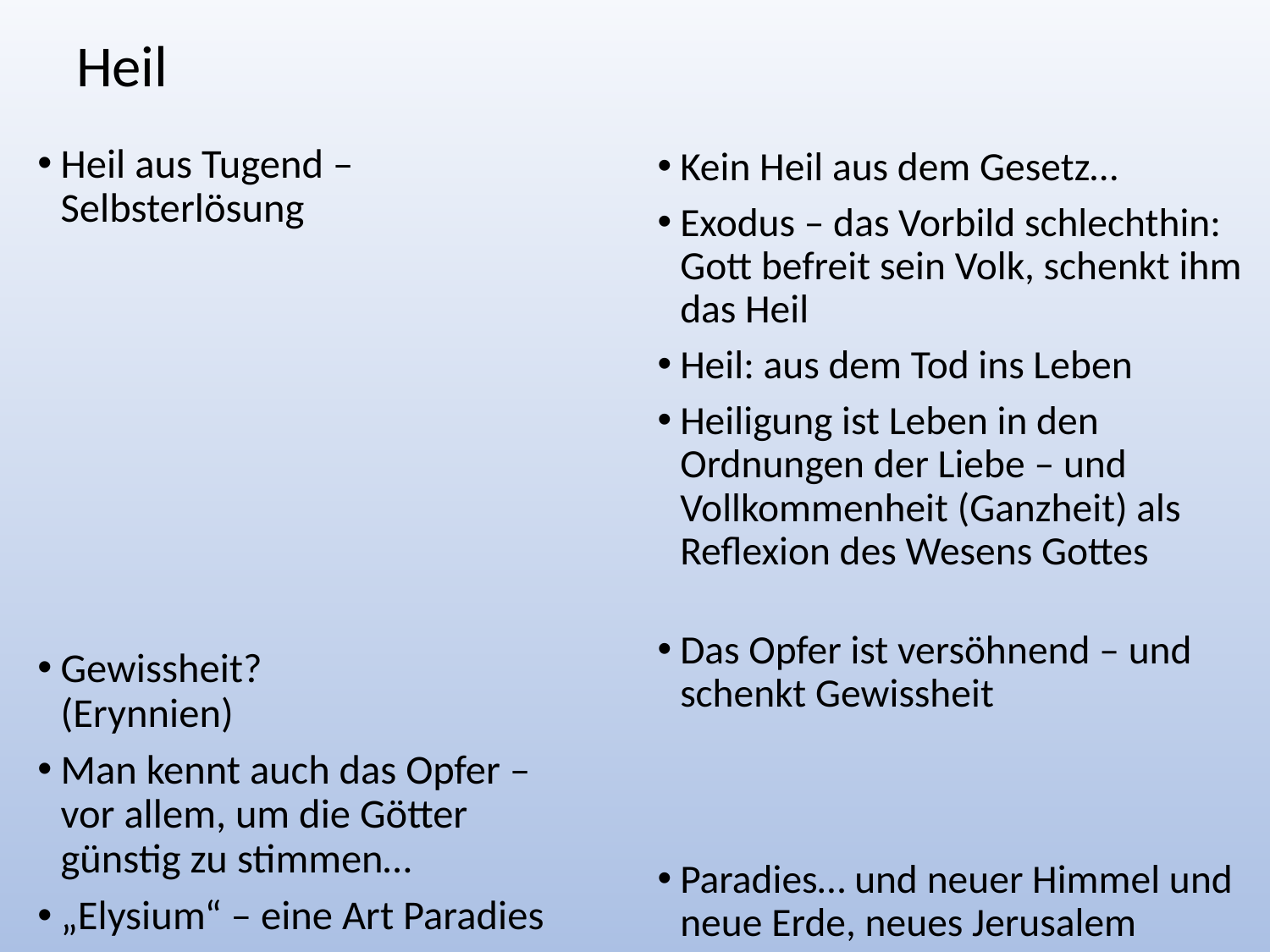

# Heil
Heil aus Tugend – Selbsterlösung
Gewissheit?
(Erynnien)
Man kennt auch das Opfer – vor allem, um die Götter günstig zu stimmen…
„Elysium“ – eine Art Paradies
Kein Heil aus dem Gesetz…
Exodus – das Vorbild schlechthin: Gott befreit sein Volk, schenkt ihm das Heil
Heil: aus dem Tod ins Leben
Heiligung ist Leben in den Ordnungen der Liebe – und Vollkommenheit (Ganzheit) als Reflexion des Wesens Gottes
Das Opfer ist versöhnend – und schenkt Gewissheit
Paradies… und neuer Himmel und neue Erde, neues Jerusalem